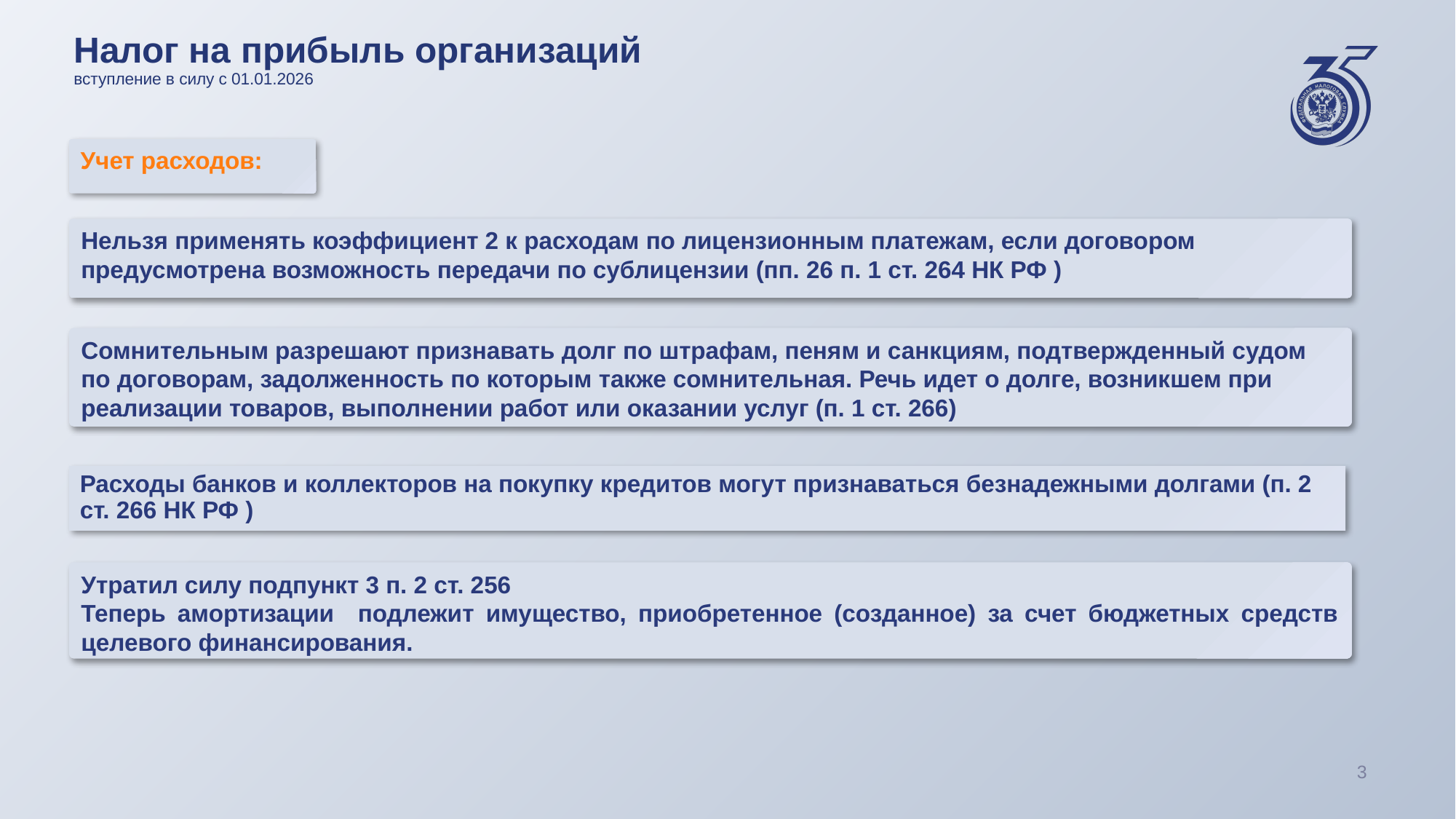

# Налог на прибыль организаций вступление в силу с 01.01.2026
Учет расходов:
Нельзя применять коэффициент 2 к расходам по лицензионным платежам, если договором предусмотрена возможность передачи по сублицензии (пп. 26 п. 1 ст. 264 НК РФ )
Сомнительным разрешают признавать долг по штрафам, пеням и санкциям, подтвержденный судом по договорам, задолженность по которым также сомнительная. Речь идет о долге, возникшем при реализации товаров, выполнении работ или оказании услуг (п. 1 ст. 266)
Расходы банков и коллекторов на покупку кредитов могут признаваться безнадежными долгами (п. 2 ст. 266 НК РФ )
Утратил силу подпункт 3 п. 2 ст. 256
Теперь амортизации  подлежит имущество, приобретенное (созданное) за счет бюджетных средств целевого финансирования.
3